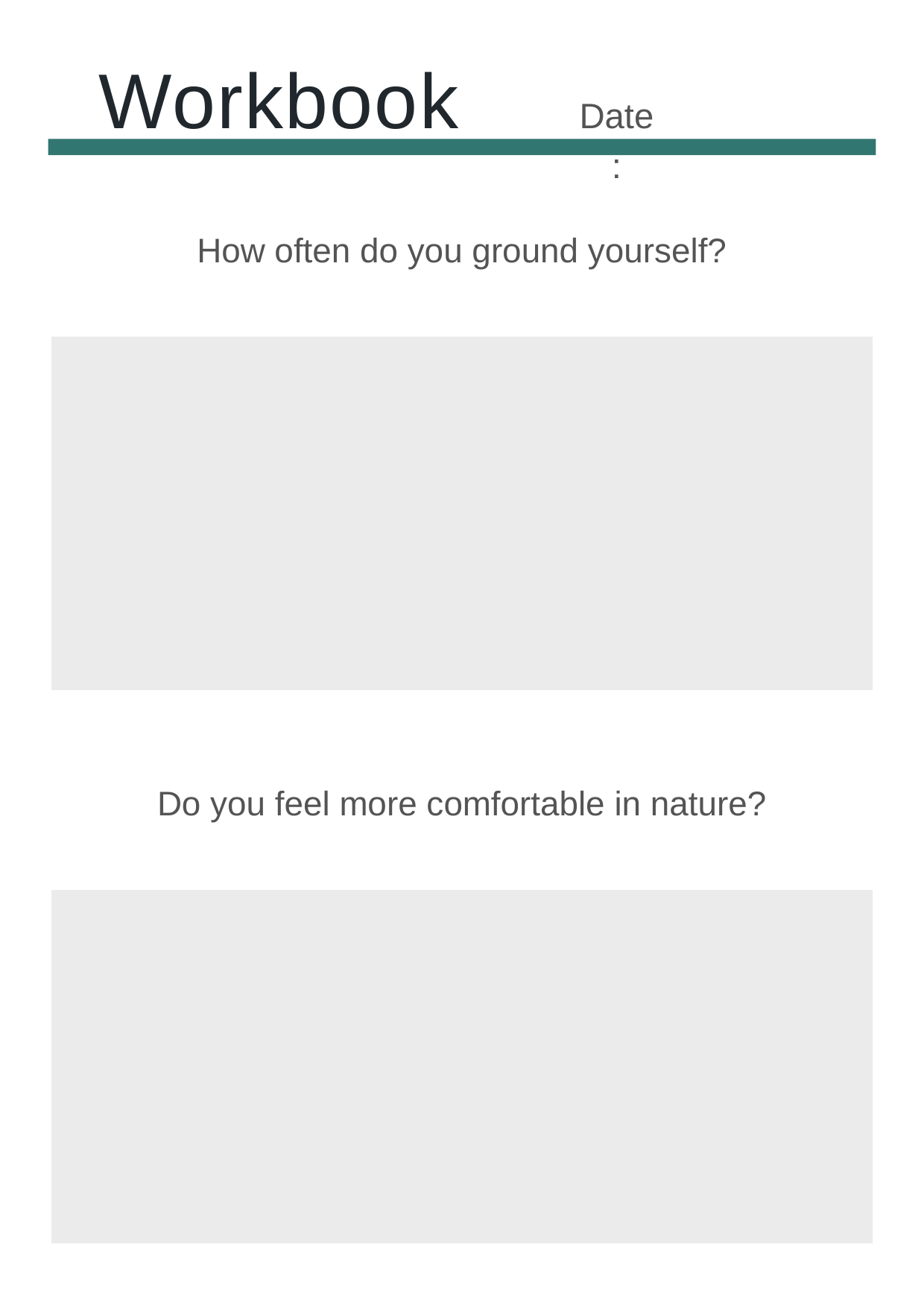

Workbook
Date:

How often do you ground yourself?

Do you feel more comfortable in nature?